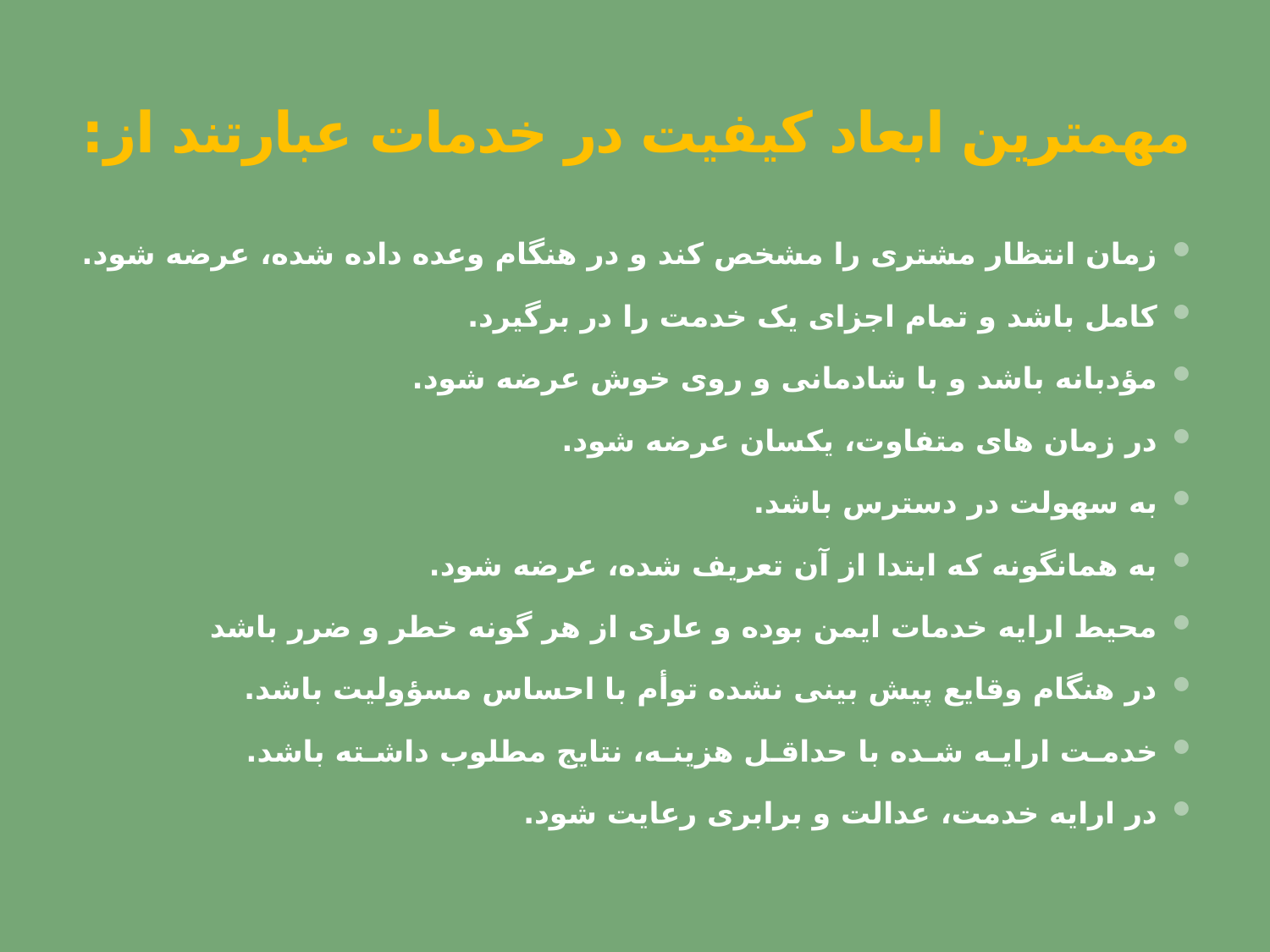

# مهمترین ابعاد کیفیت در خدمات عبارتند از:
زمان انتظار مشتری را مشخص کند و در هنگام وعده داده شده، عرضه شود.
کامل باشد و تمام اجزای یک خدمت را در برگیرد.
مؤدبانه باشد و با شادمانی و روی خوش عرضه شود.
در زمان های متفاوت، یکسان عرضه شود.
به سهولت در دسترس باشد.
به همانگونه که ابتدا از آن تعریف شده، عرضه شود.
محیط ارایه خدمات ایمن بوده و عاری از هر گونه خطر و ضرر باشد
در هنگام وقایع پیش بینی نشده توأم با احساس مسؤولیت باشد.
خدمـت ارایـه شـده با حداقـل هزینـه، نتایج مطلوب داشـته باشد.
در ارایه خدمت، عدالت و برابری رعایت شود.